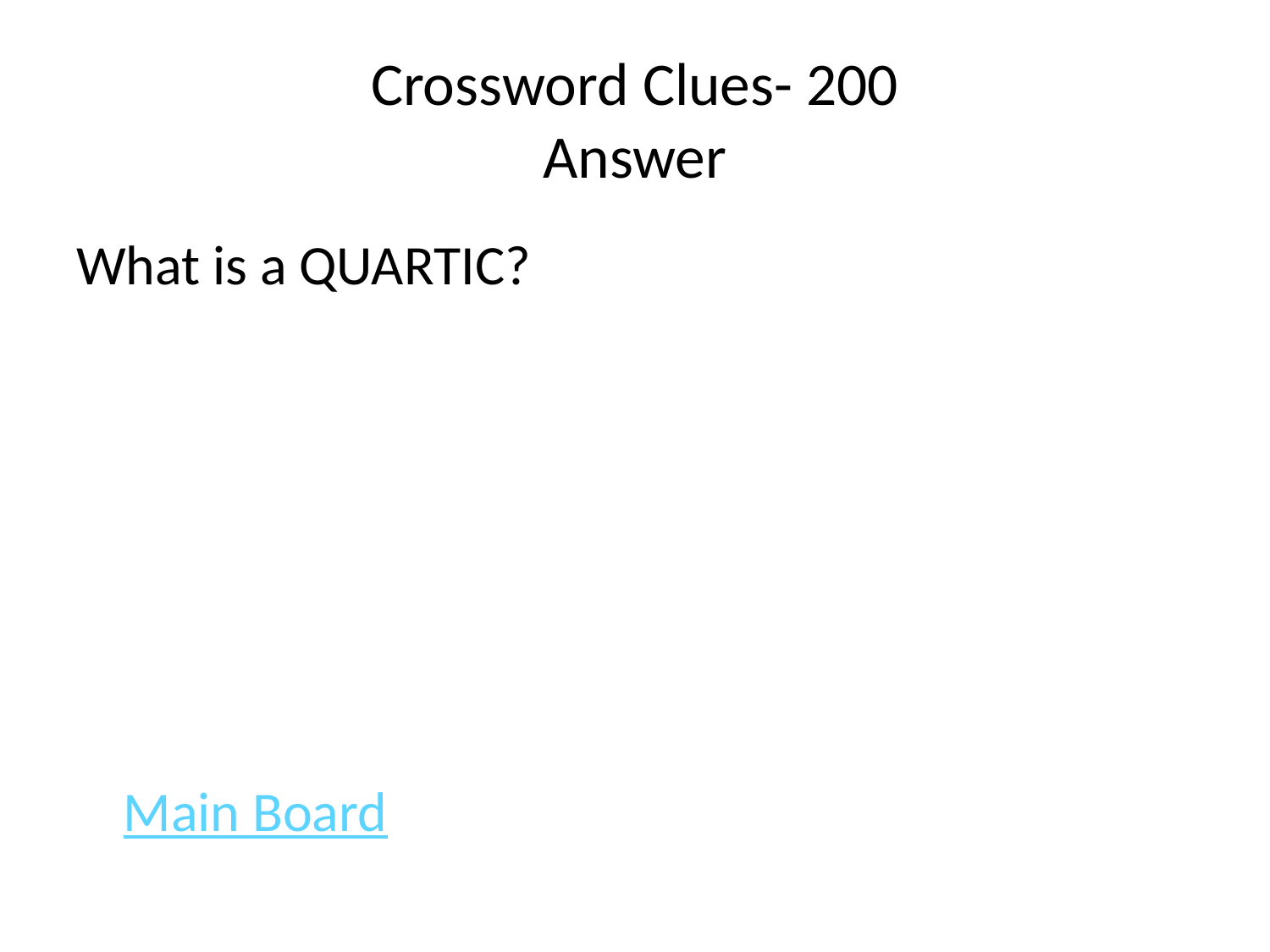

# Crossword Clues- 200 Answer
What is a QUARTIC?

							Main Board